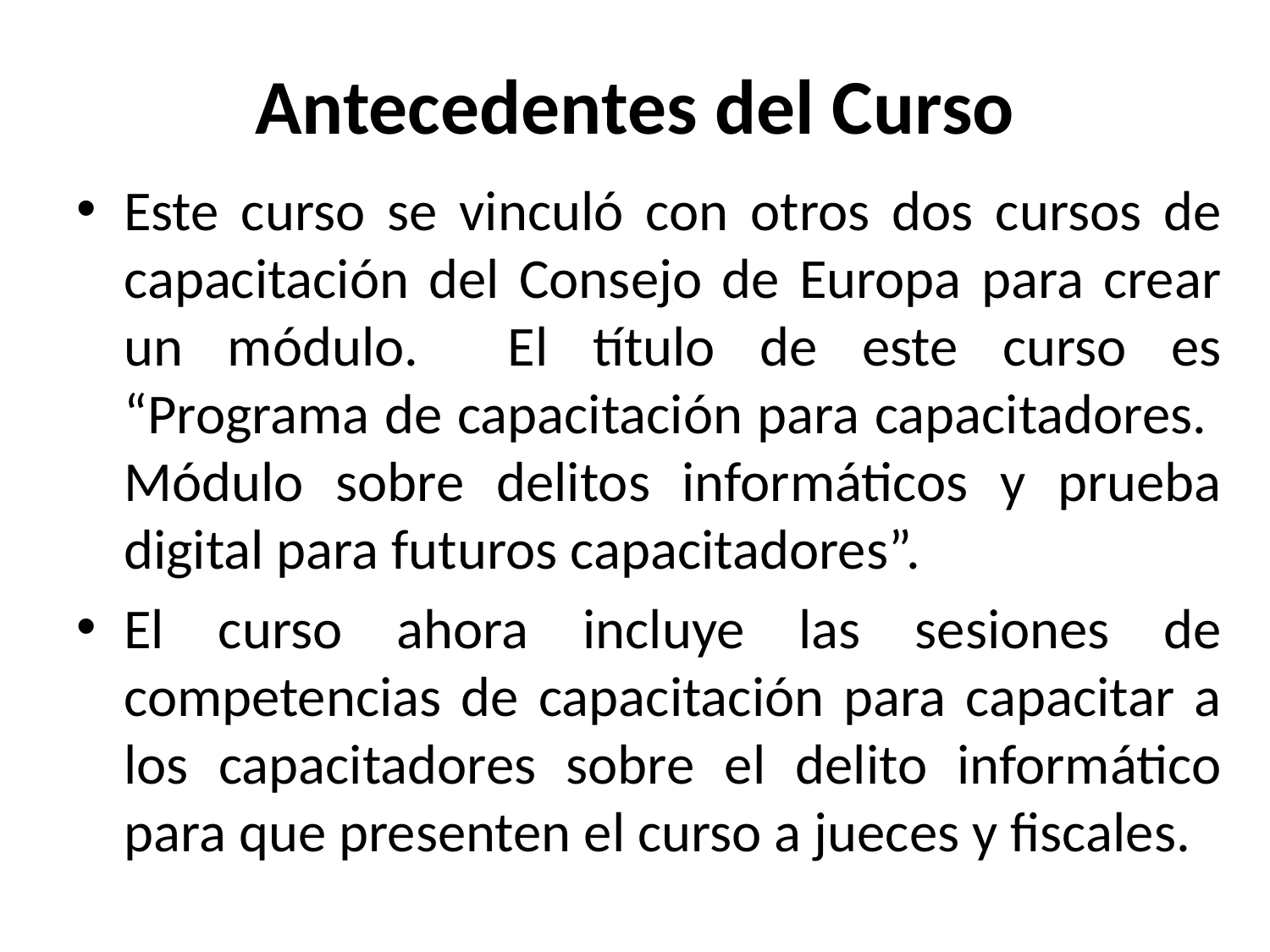

# Antecedentes del Curso
Este curso se vinculó con otros dos cursos de capacitación del Consejo de Europa para crear un módulo.  El título de este curso es “Programa de capacitación para capacitadores.
Módulo sobre delitos informáticos y prueba digital para futuros capacitadores”.
El curso ahora incluye las sesiones de competencias de capacitación para capacitar a los capacitadores sobre el delito informático para que presenten el curso a jueces y fiscales.